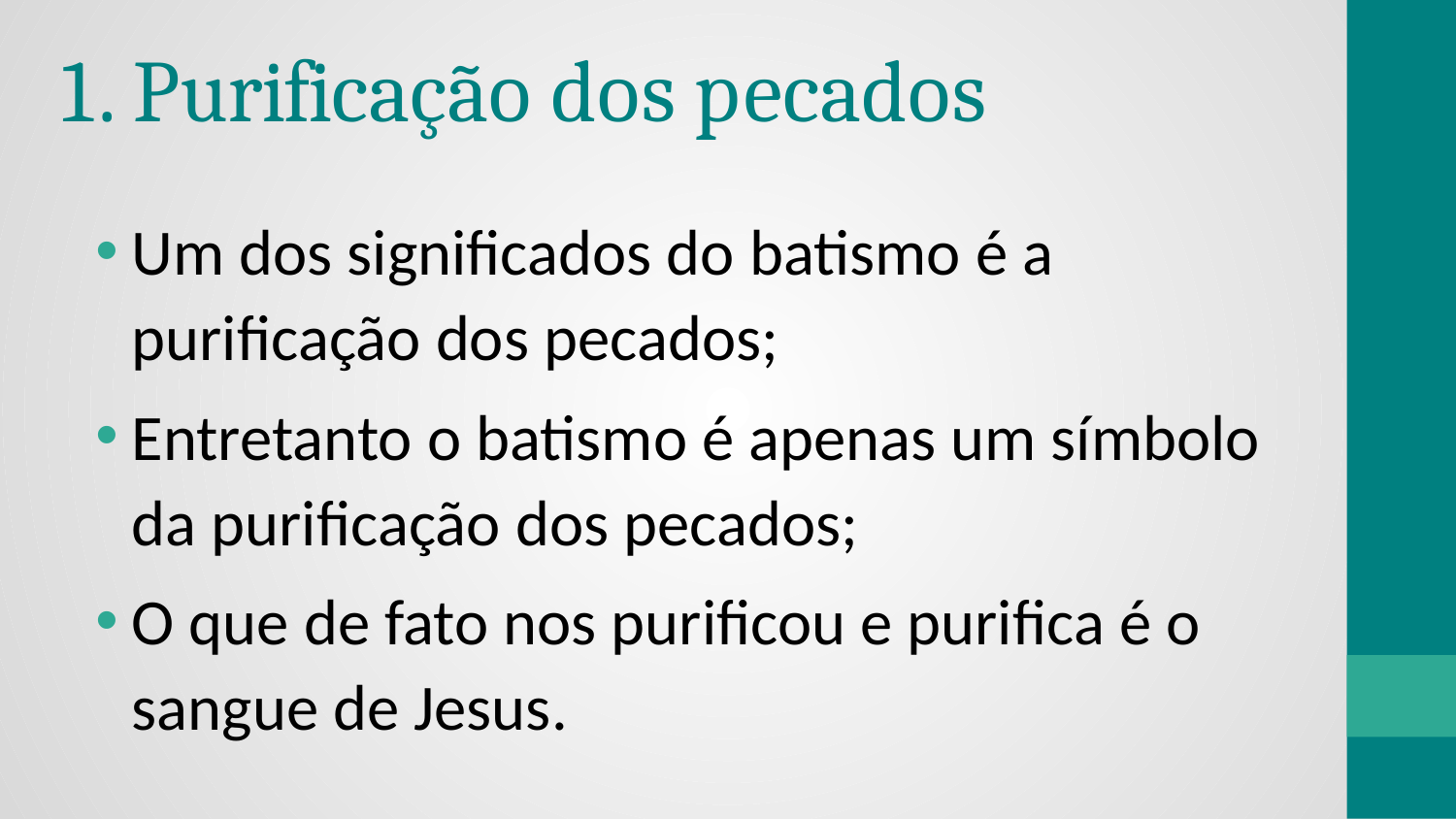

# 1. Purificação dos pecados
Um dos significados do batismo é a purificação dos pecados;
Entretanto o batismo é apenas um símbolo da purificação dos pecados;
O que de fato nos purificou e purifica é o sangue de Jesus.